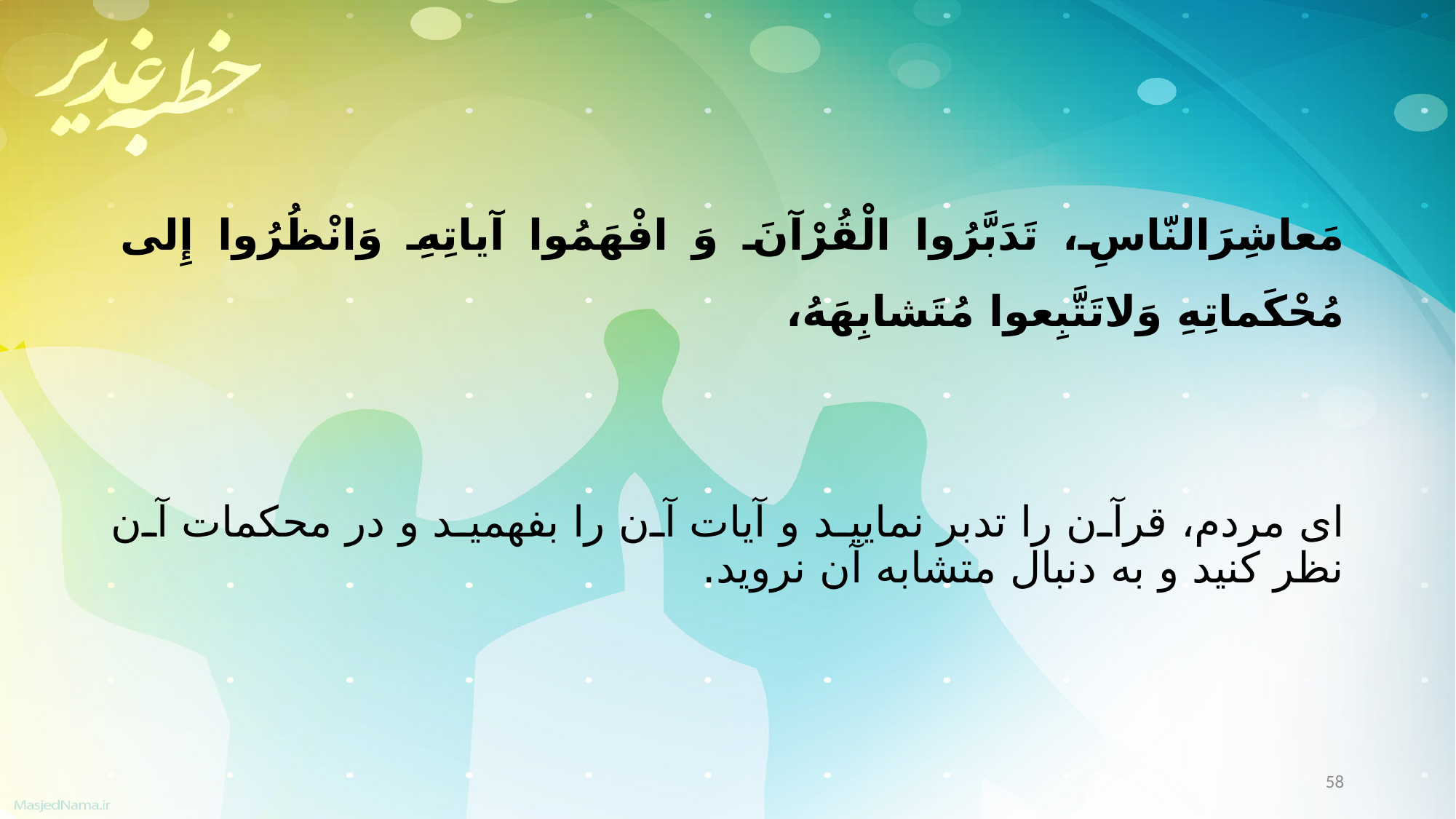

مَعاشِرَالنّاسِ، تَدَبَّرُوا الْقُرْآنَ وَ افْهَمُوا آیاتِهِ وَانْظُرُوا إِلی مُحْکَماتِهِ وَلاتَتَّبِعوا مُتَشابِهَهُ،
اى مردم، قرآن را تدبر نمایید و آیات آن را بفهمید و در محکمات آن نظر کنید و به دنبال متشابه آن نروید.
58